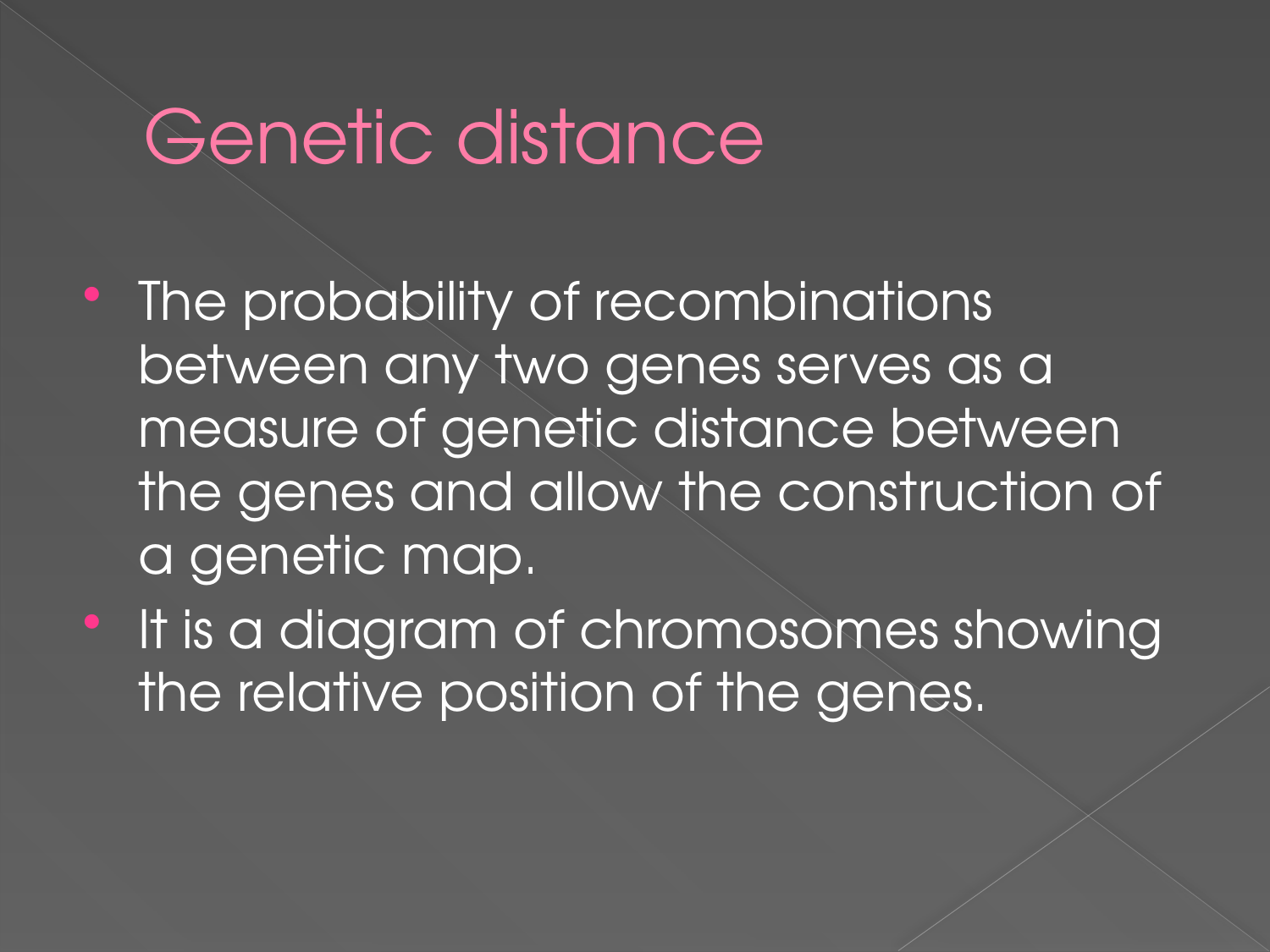

# Genetic distance
The probability of recombinations between any two genes serves as a measure of genetic distance between the genes and allow the construction of a genetic map.
It is a diagram of chromosomes showing the relative position of the genes.